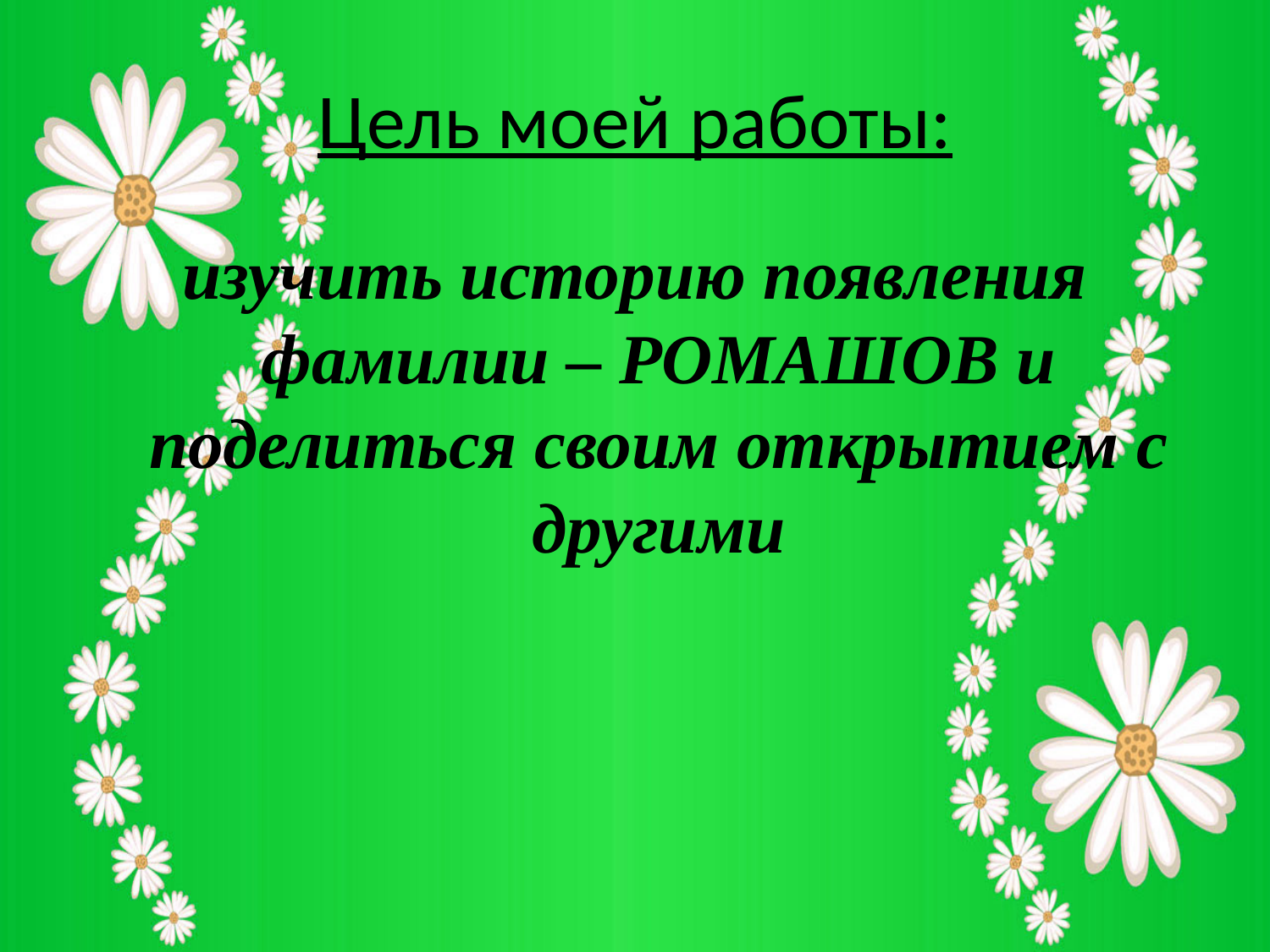

Цель моей работы:
изучить историю появления фамилии – РОМАШОВ и поделиться своим открытием с другими